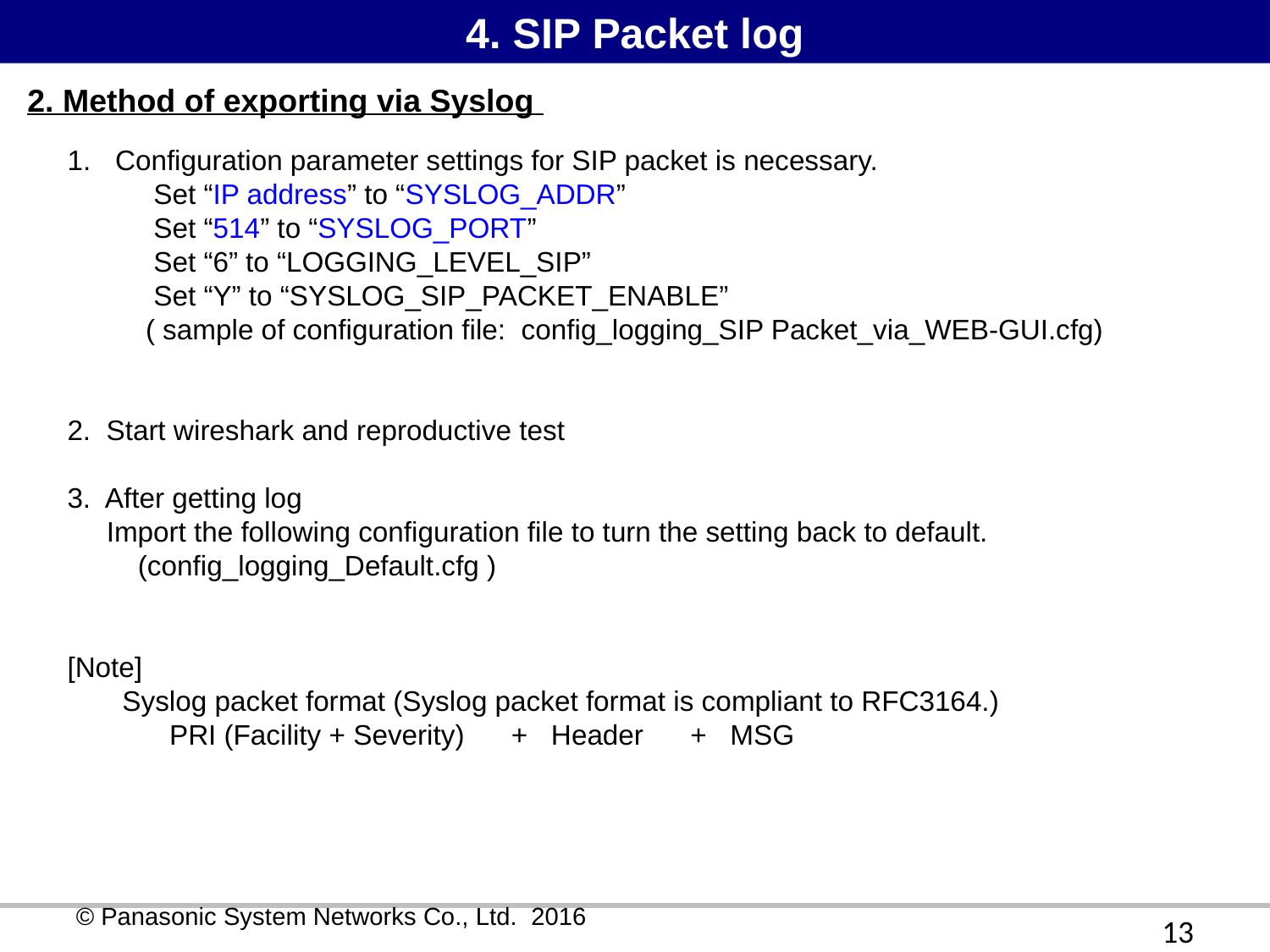

4. SIP Packet log
2. Method of exporting via Syslog
Configuration parameter settings for SIP packet is necessary.
           Set “IP address” to “SYSLOG_ADDR”
           Set “514” to “SYSLOG_PORT”
           Set “6” to “LOGGING_LEVEL_SIP”
           Set “Y” to “SYSLOG_SIP_PACKET_ENABLE”
          ( sample of configuration file:  config_logging_SIP Packet_via_WEB-GUI.cfg)

2.  Start wireshark and reproductive test

3.  After getting log
     Import the following configuration file to turn the setting back to default.
         (config_logging_Default.cfg )

[Note]
       Syslog packet format (Syslog packet format is compliant to RFC3164.)
             PRI (Facility + Severity)      +   Header      +   MSG

13